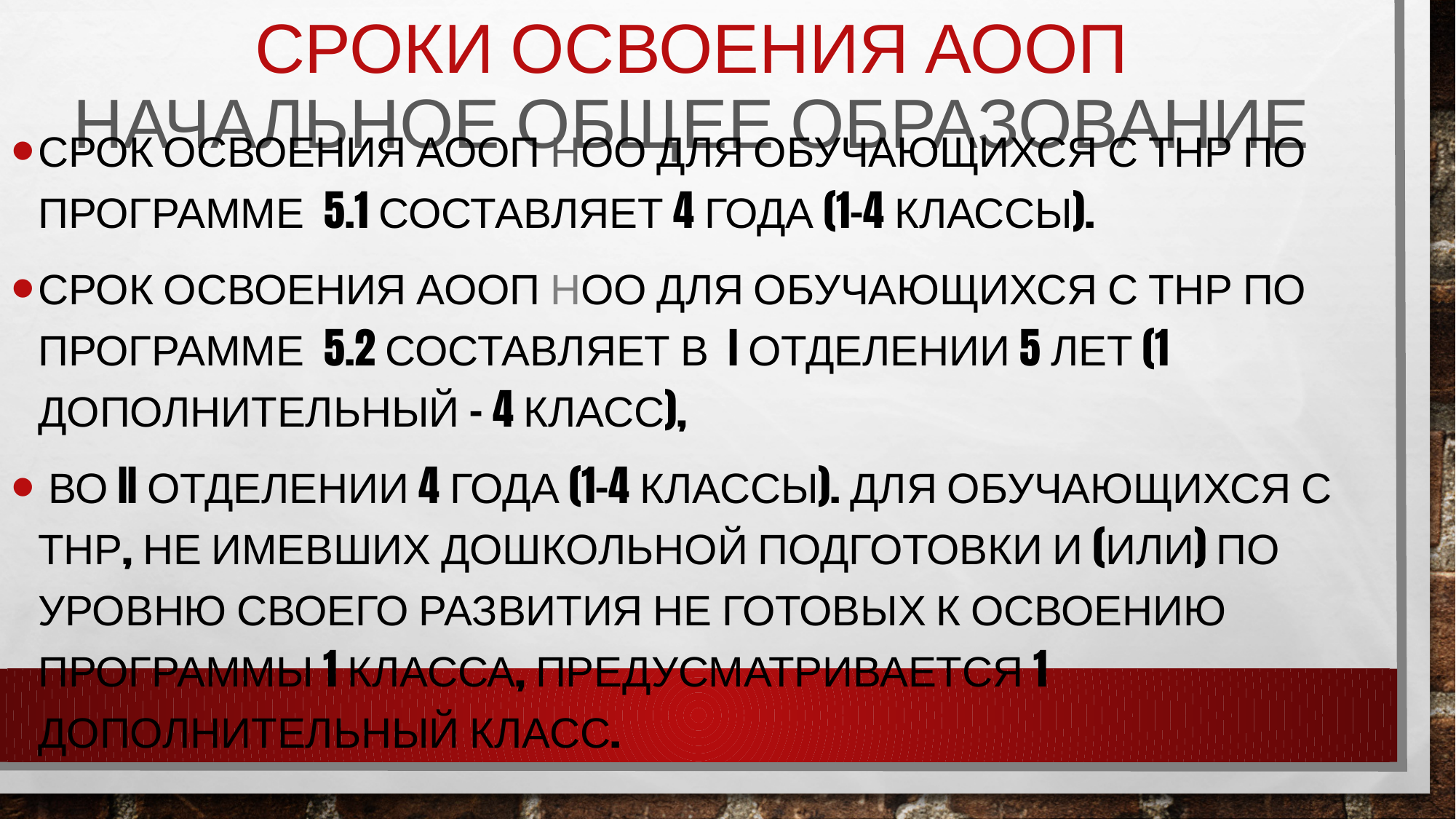

# Сроки освоения АООП Начальное общее образование
Срок освоения АООП НОО для обучающихся с ТНР по программе  5.1 составляет 4 года (1-4 классы).
Срок освоения АООП НОО для обучающихся с ТНР по программе  5.2 составляет в  I отделении 5 лет (1 дополнительный - 4 класс),
 во II отделении 4 года (1-4 классы). Для обучающихся с ТНР, не имевших дошкольной подготовки и (или) по уровню своего развития не готовых к освоению программы 1 класса, предусматривается 1 дополнительный класс.